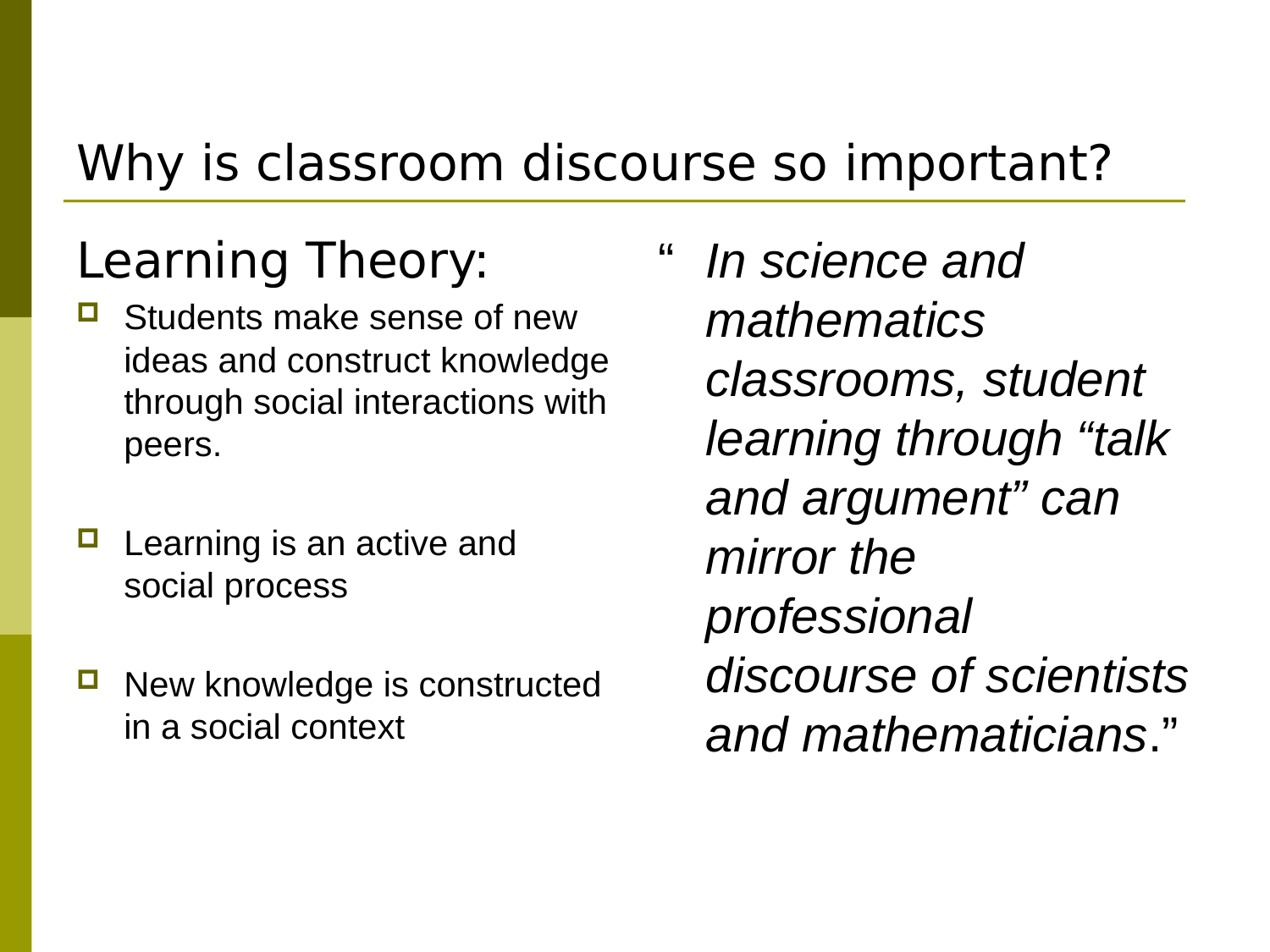

# Why is classroom discourse so important?
Learning Theory:
Students make sense of new ideas and construct knowledge through social interactions with peers.

Learning is an active and social process

New knowledge is constructed in a social context

“	In science and mathematics classrooms, student learning through “talk and argument” can mirror the professional discourse of scientists and mathematicians.”